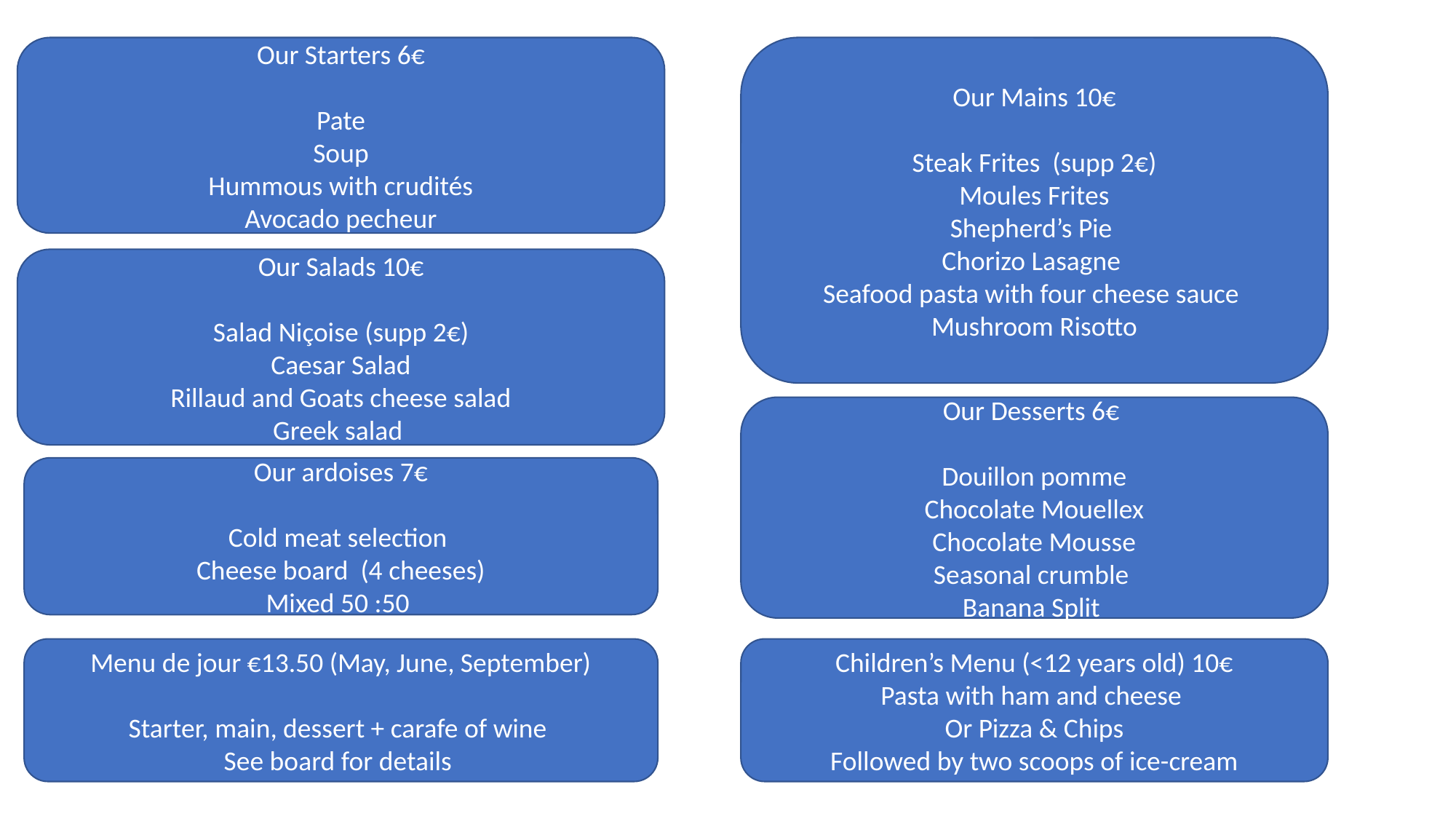

Our Starters 6€

Pate
Soup
Hummous with crudités
Avocado pecheur
Our Mains 10€

Steak Frites  (supp 2€)
Moules Frites
Shepherd’s Pie
Chorizo Lasagne
Seafood pasta with four cheese sauce
Mushroom Risotto
Our Salads 10€

Salad Niçoise (supp 2€)
Caesar Salad
Rillaud and Goats cheese salad
Greek salad
Our Desserts 6€

Douillon pomme
Chocolate Mouellex
Chocolate Mousse
Seasonal crumble
Banana Split
Our ardoises 7€

Cold meat selection
Cheese board  (4 cheeses)
Mixed 50 :50
Menu de jour €13.50 (May, June, September)

Starter, main, dessert + carafe of wine
See board for details
Children’s Menu (<12 years old) 10€
Pasta with ham and cheese
Or Pizza & Chips
Followed by two scoops of ice-cream